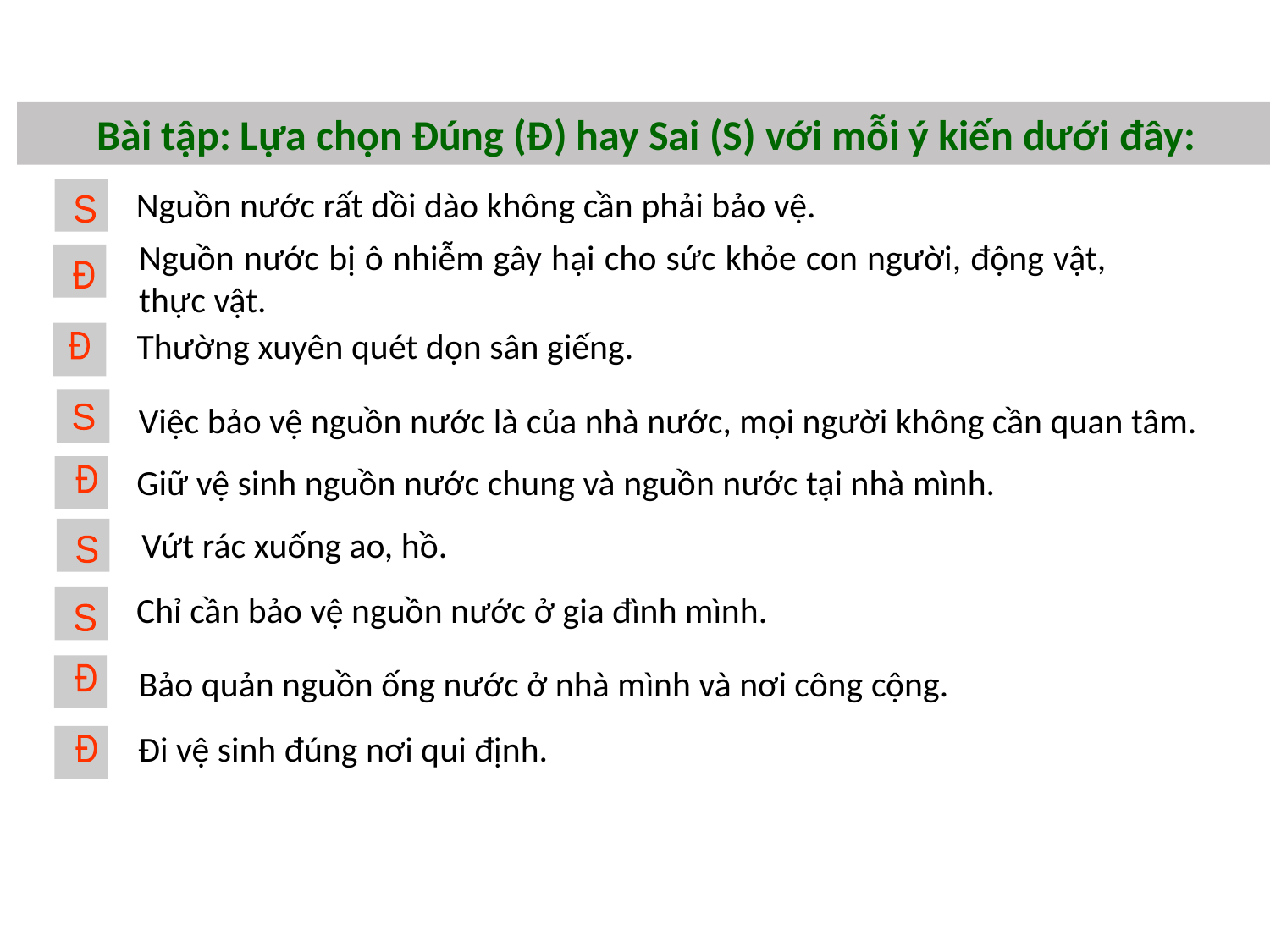

Bài tập: Lựa chọn Đúng (Đ) hay Sai (S) với mỗi ý kiến dưới đây:
 Nguồn nước rất dồi dào không cần phải bảo vệ.

S
	Nguồn nước bị ô nhiễm gây hại cho sức khỏe con người, động vật, thực vật.

Đ
Thường xuyên quét dọn sân giếng.

Đ

S
Việc bảo vệ nguồn nước là của nhà nước, mọi người không cần quan tâm.
Giữ vệ sinh nguồn nước chung và nguồn nước tại nhà mình.

Đ
Vứt rác xuống ao, hồ.

S
Chỉ cần bảo vệ nguồn nước ở gia đình mình.

S

Đ
Bảo quản nguồn ống nước ở nhà mình và nơi công cộng.
 Đi vệ sinh đúng nơi qui định.

Đ